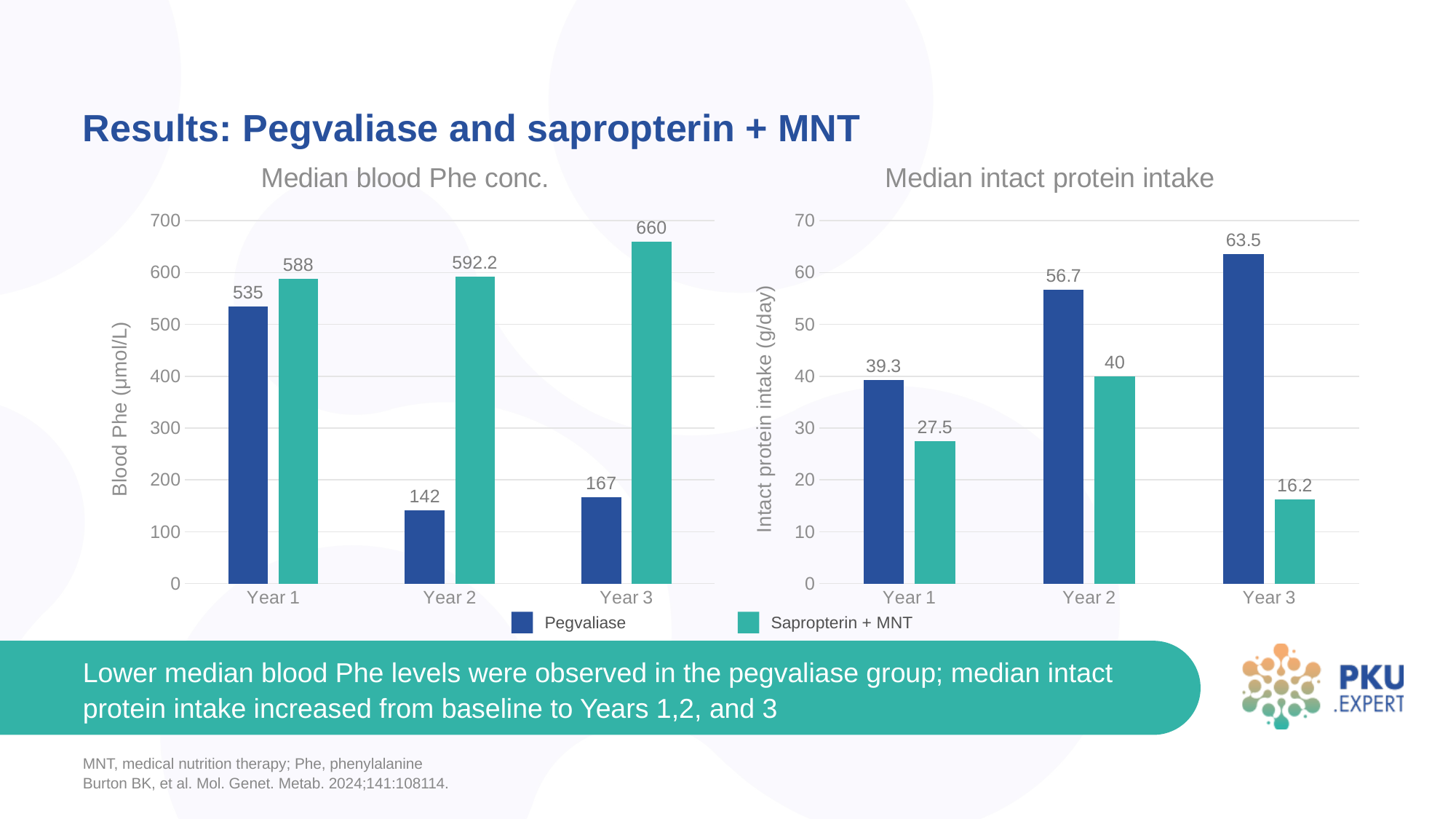

# Results: Pegvaliase and sapropterin + MNT

### Chart: Median intact protein intake

| Category | Pegvaliase | Sapropterin + MNT |
|---|---|---|
| Year 1 | 39.3 | 27.5 |
| Year 2 | 56.7 | 40.0 |
| Year 3 | 63.5 | 16.2 |

### Chart: Median blood Phe conc.

| Category | Pegvaliase | Median  |
|---|---|---|
| Year 1 | 535.0 | 588.0 |
| Year 2 | 142.0 | 592.2 |
| Year 3 | 167.0 | 660.0 |

Pegvaliase

Sapropterin + MNT

Lower median blood Phe levels were observed in the pegvaliase group; median intact protein intake increased from baseline to Years 1,2, and 3
MNT, medical nutrition therapy; Phe, phenylalanine
Burton BK, et al. Mol. Genet. Metab. 2024;141:108114.